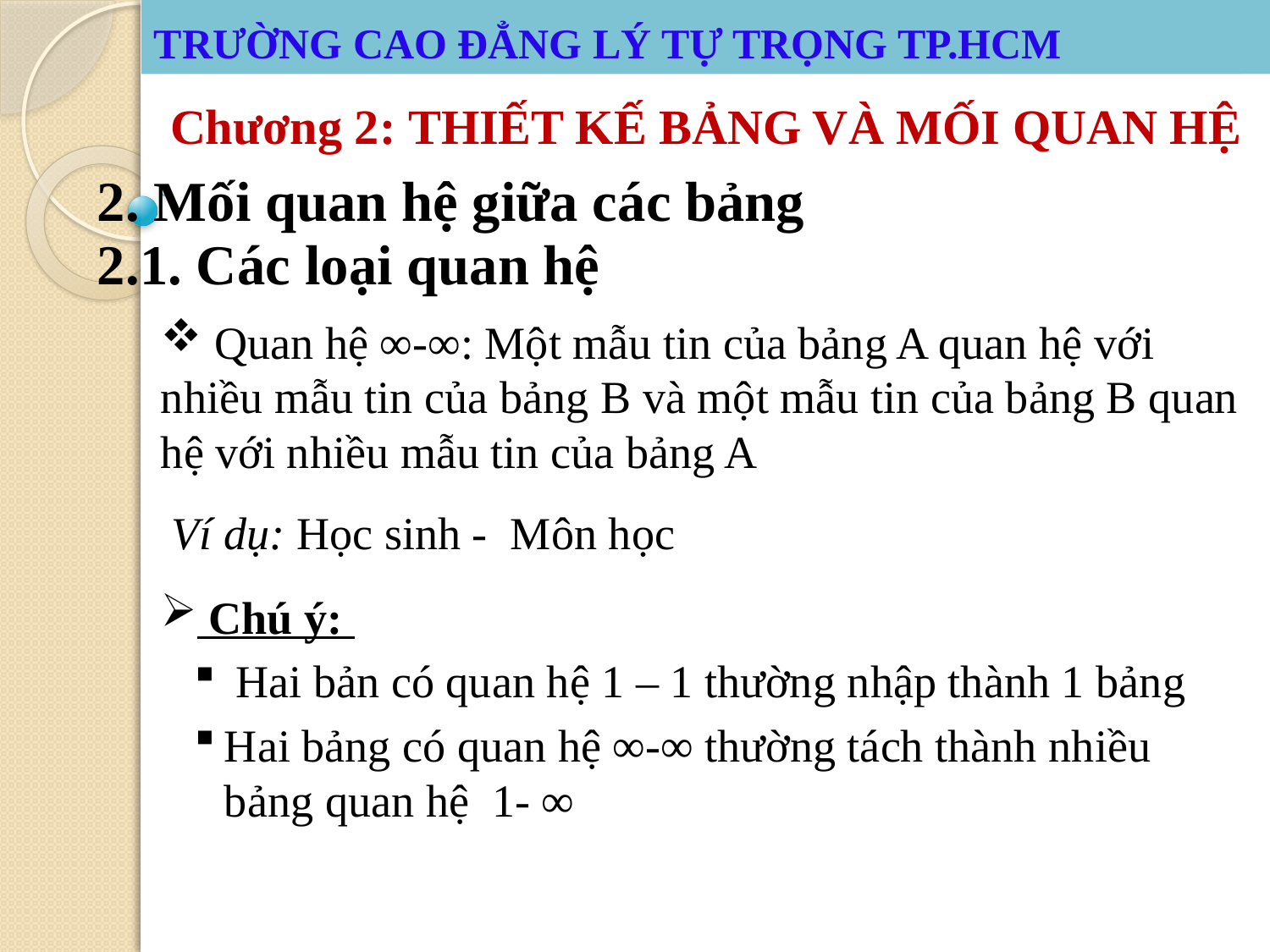

# TRƯỜNG CAO ĐẲNG LÝ TỰ TRỌNG TP.HCM
TRƯỜNG CAO ĐẲNG LÝ TỰ TRỌNG TP.HCM
Chương 2: THIẾT KẾ BẢNG VÀ MỐI QUAN HỆ
2. Mối quan hệ giữa các bảng
2.1. Các loại quan hệ
 Quan hệ ∞-∞: Một mẫu tin của bảng A quan hệ với nhiều mẫu tin của bảng B và một mẫu tin của bảng B quan hệ với nhiều mẫu tin của bảng A
Ví dụ: Học sinh -  Môn học
 Chú ý:
 Hai bản có quan hệ 1 – 1 thường nhập thành 1 bảng
Hai bảng có quan hệ ∞-∞ thường tách thành nhiều bảng quan hệ  1- ∞